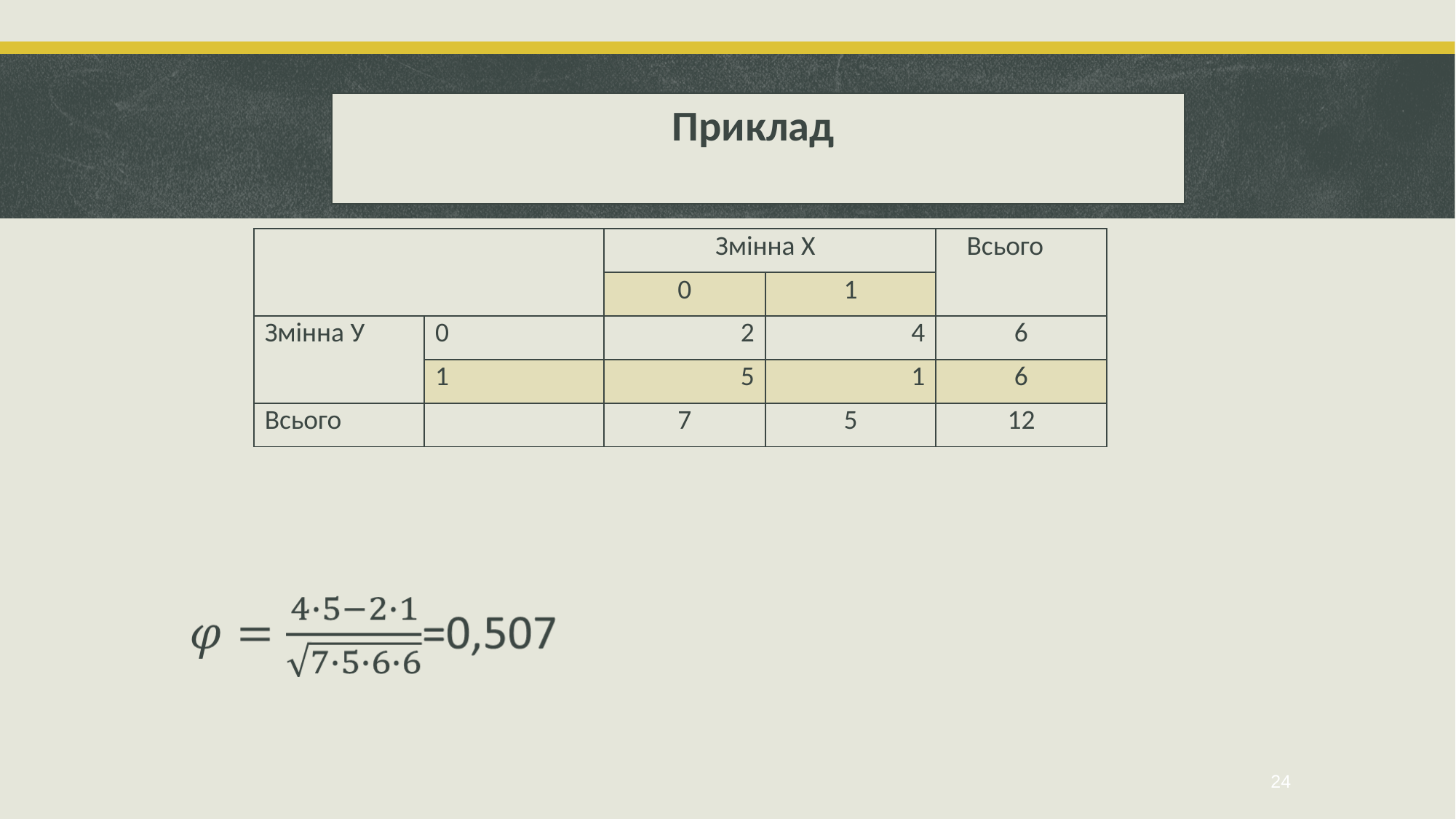

Приклад
|  |  | Змінна Х |  | Всього |
| --- | --- | --- | --- | --- |
|  |  | 0 | 1 |  |
| Змінна У | 0 | 2 | 4 | 6 |
|  | 1 | 5 | 1 | 6 |
| Всього |  | 7 | 5 | 12 |

24